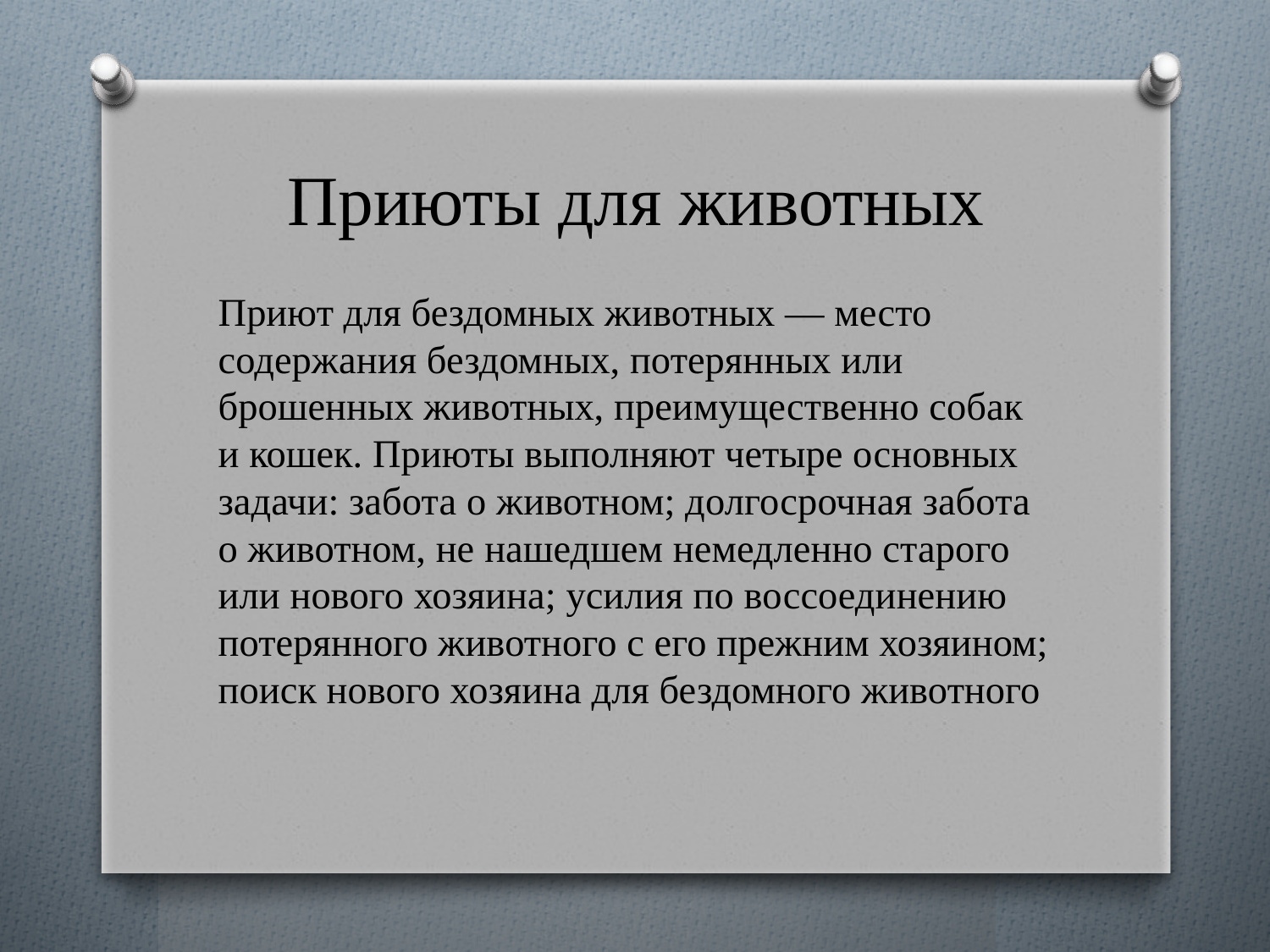

# Приюты для животных
Приют для бездомных животных — место содержания бездомных, потерянных или брошенных животных, преимущественно собак и кошек. Приюты выполняют четыре основных задачи: забота о животном; долгосрочная забота о животном, не нашедшем немедленно старого или нового хозяина; усилия по воссоединению потерянного животного с его прежним хозяином; поиск нового хозяина для бездомного животного